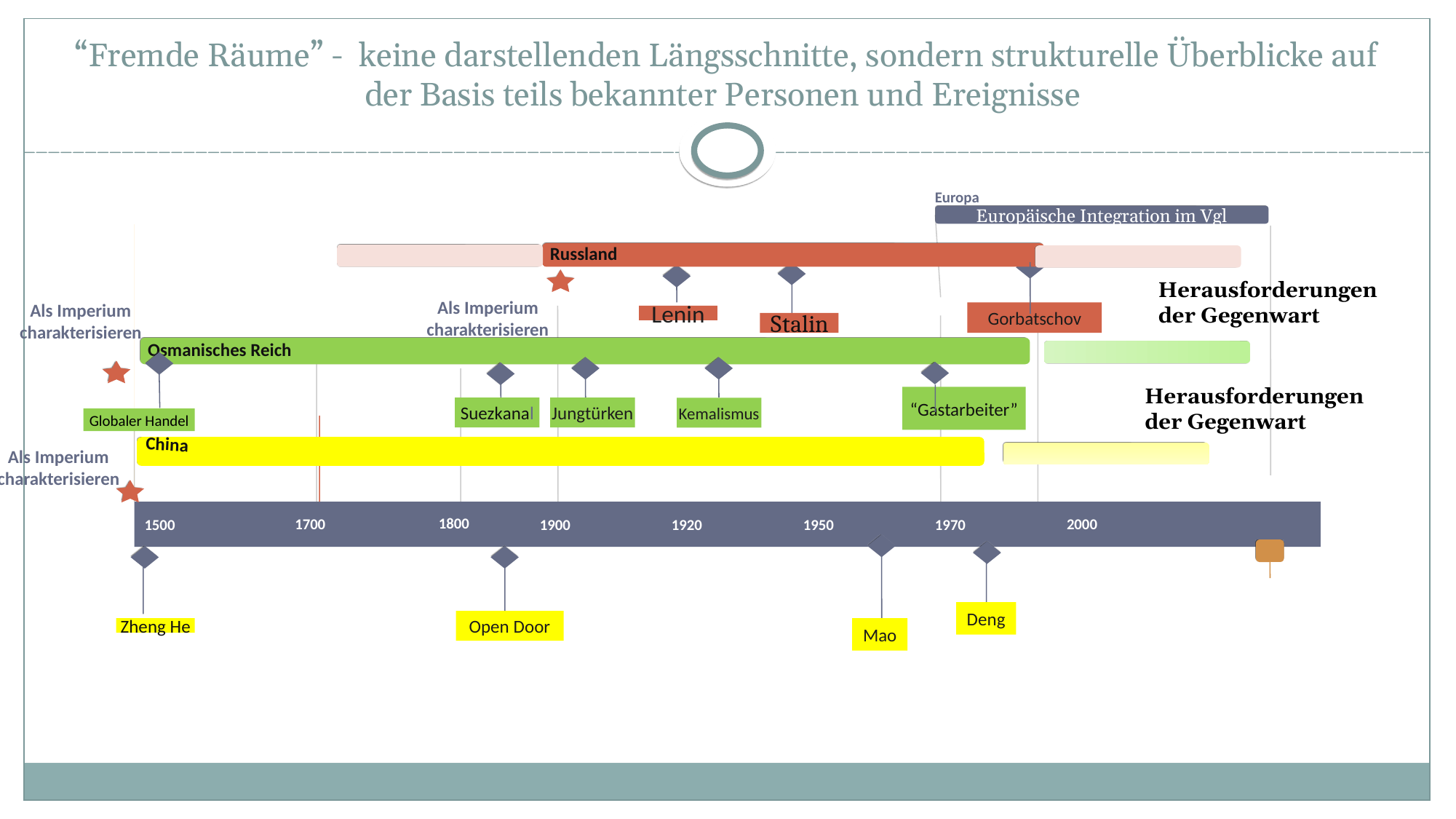

“Fremde Räume” -  keine darstellenden Längsschnitte, sondern strukturelle Überblicke auf der Basis teils bekannter Personen und Ereignisse
Europa

Europäische Integration im Vgl

Russland

Herausforderungen der Gegenwart

Als Imperium
charakterisieren

Als Imperium
charakterisieren
Gorbatschov

Lenin

Stalin

Osmanisches Reich

Herausforderungen der Gegenwart

“Gastarbeiter”

Suezkanal
Jungtürken
Kemalismus

Globaler Handel

China

Als Imperium
charakterisieren

Today
Mar 31
Jun 30
Sep 30

2017
2018
1700
1800
2000
1500
1900
1920
1950
1970

Deng
Open Door
Zheng He
Mao